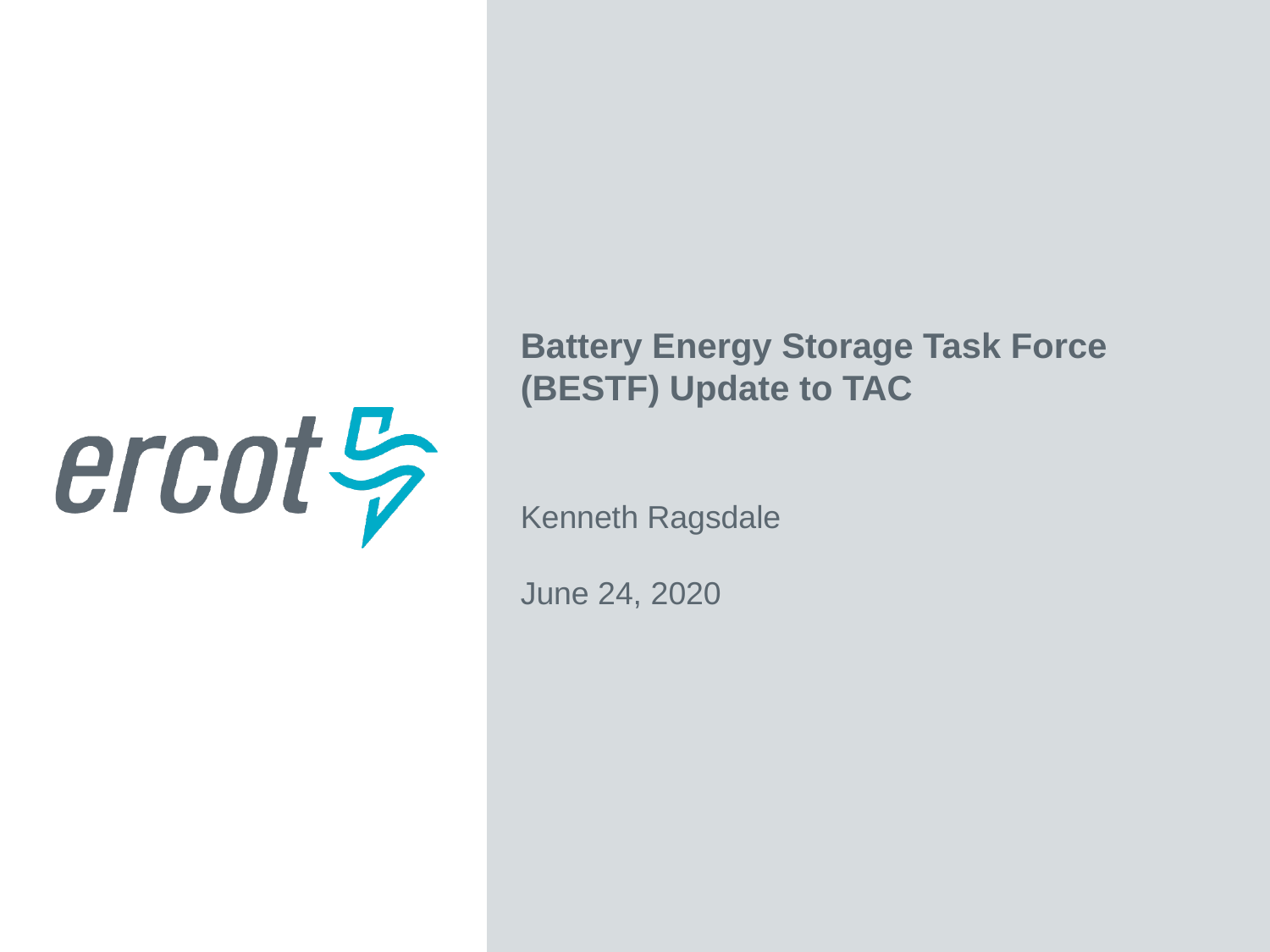

Battery Energy Storage Task Force (BESTF) Update to TAC

Kenneth Ragsdale

June 24, 2020